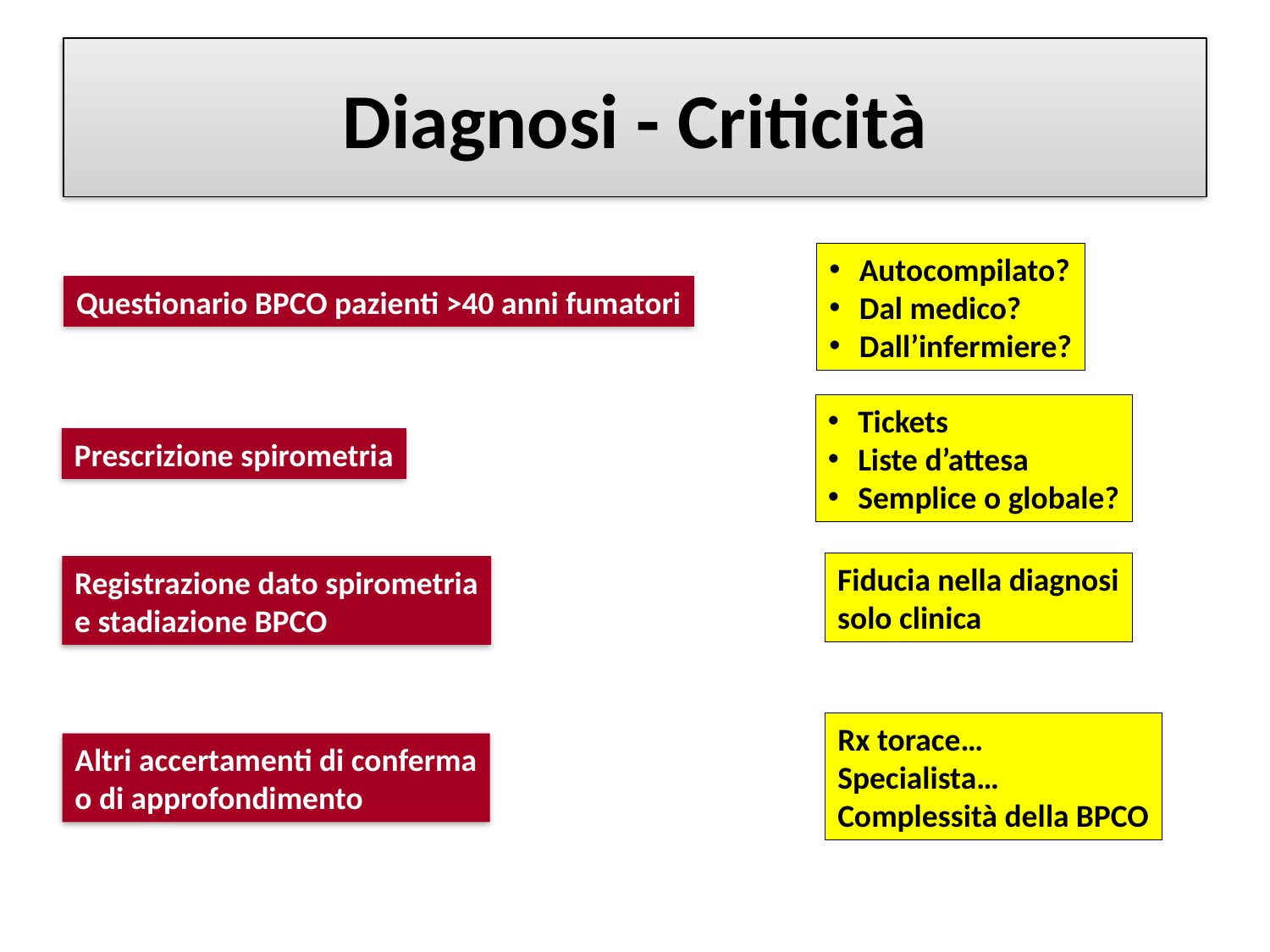

Diagnosi - Criticità
Autocompilato?
Dal medico?
Dall’infermiere?
Questionario BPCO pazienti >40 anni fumatori
Tickets
Liste d’attesa
Semplice o globale?
Prescrizione spirometria
Fiducia nella diagnosi
solo clinica
Registrazione dato spirometria
e stadiazione BPCO
Rx torace…
Specialista…
Complessità della BPCO
Altri accertamenti di conferma
o di approfondimento